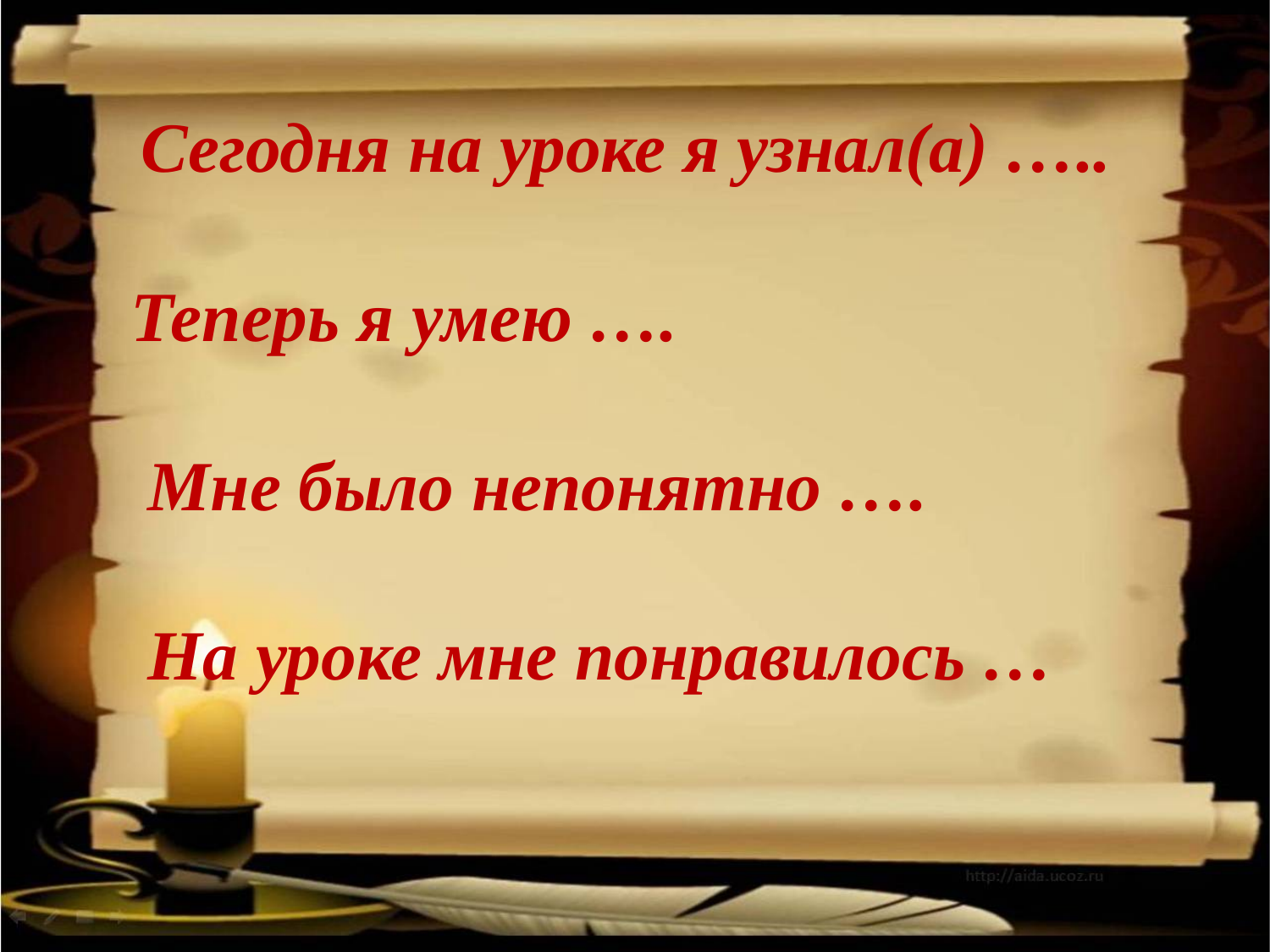

Сегодня на уроке я узнал(а) …..

 Теперь я умею ….

  Мне было непонятно ….

  На уроке мне понравилось …